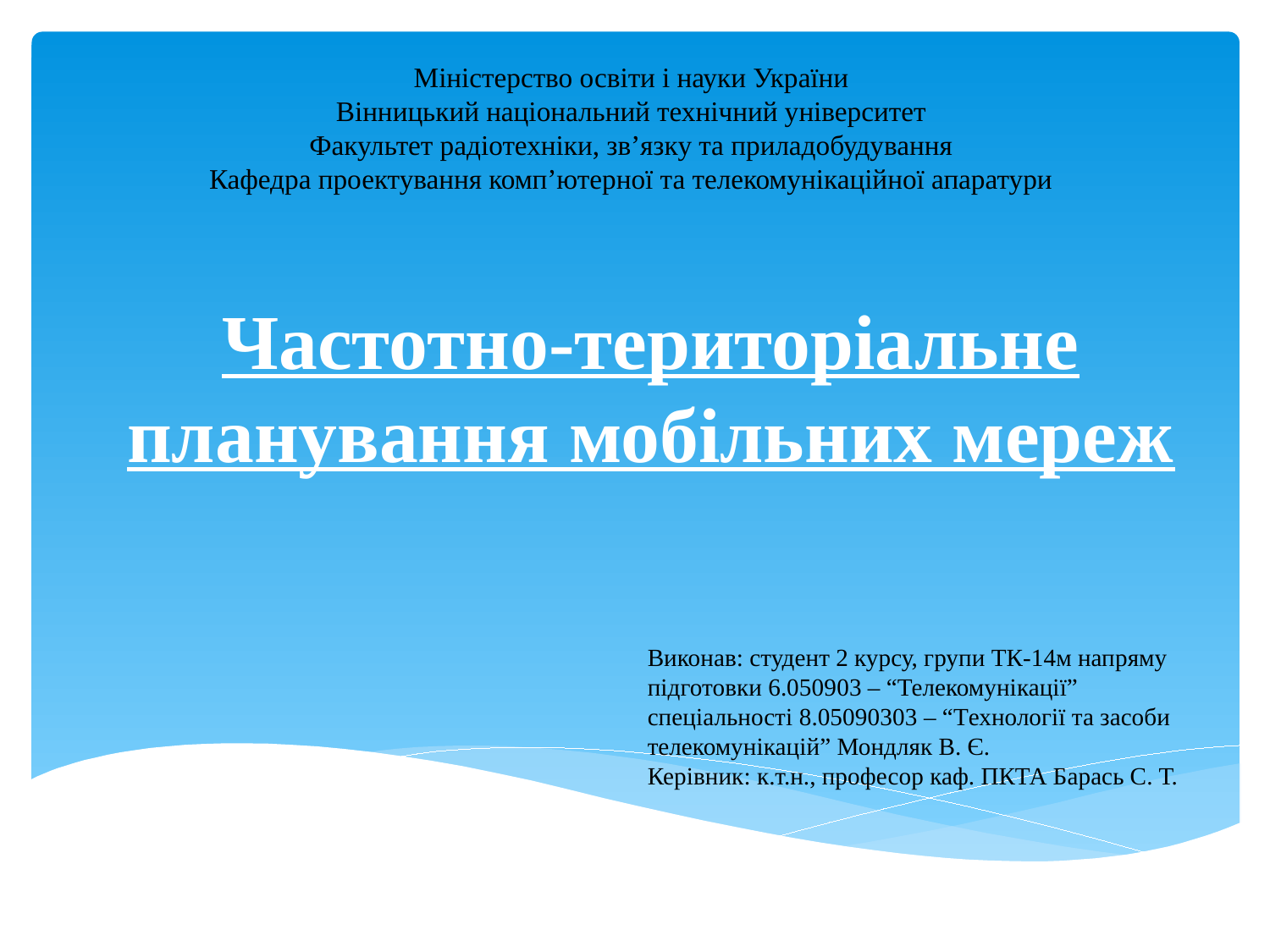

# Міністерство освіти і науки України Вінницький національний технічний університет Факультет радіотехніки, зв’язку та приладобудування Кафедра проектування комп’ютерної та телекомунікаційної апаратури
Частотно-територіальне планування мобільних мереж
Виконав: студент 2 курсу, групи ТК-14м напряму підготовки 6.050903 – “Телекомунікації”
спеціальності 8.05090303 – “Технології та засоби телекомунікацій” Мондляк В. Є.
Керівник: к.т.н., професор каф. ПКТА Барась С. Т.